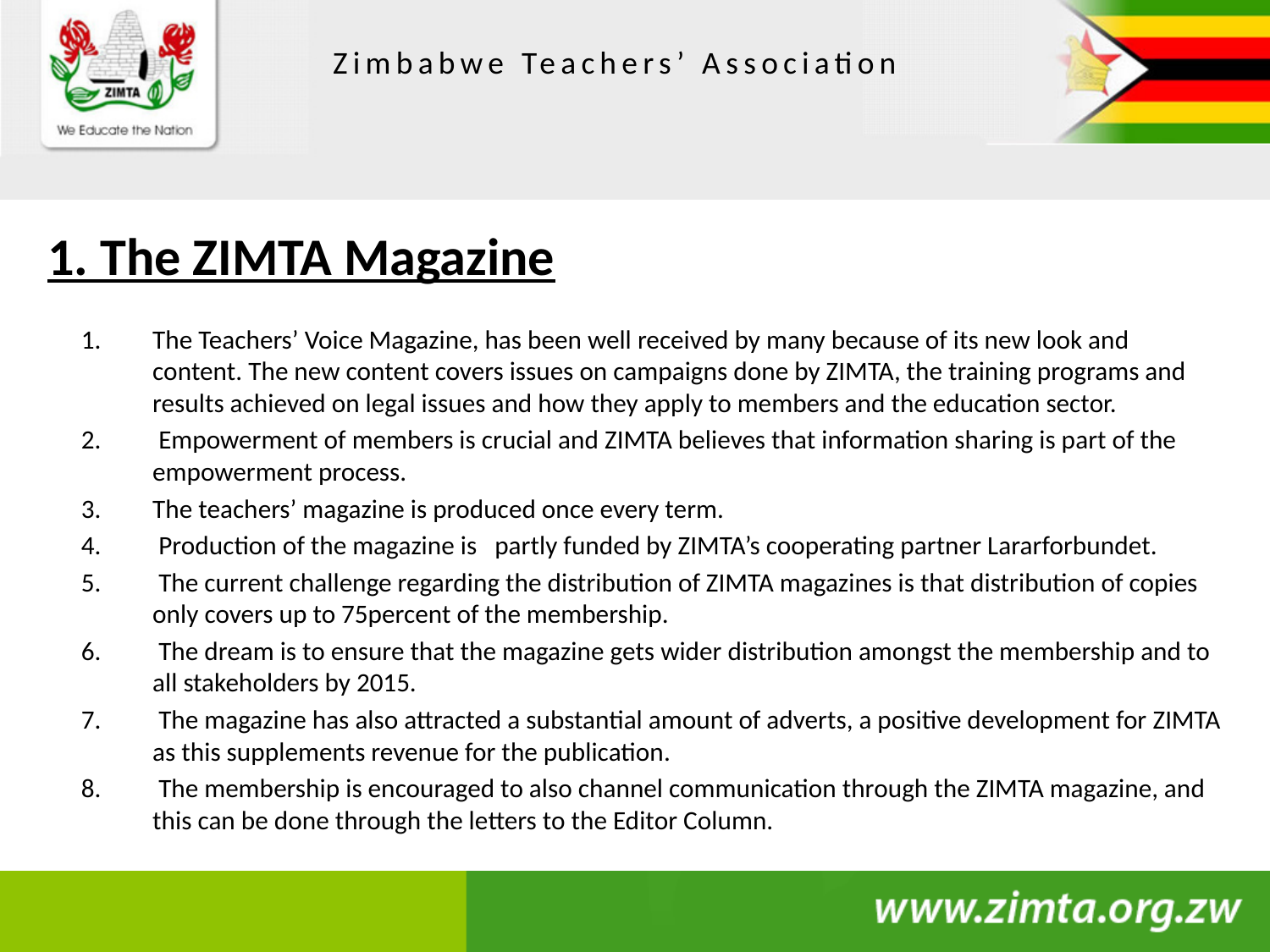

# 1. The ZIMTA Magazine
The Teachers’ Voice Magazine, has been well received by many because of its new look and content. The new content covers issues on campaigns done by ZIMTA, the training programs and results achieved on legal issues and how they apply to members and the education sector.
 Empowerment of members is crucial and ZIMTA believes that information sharing is part of the empowerment process.
The teachers’ magazine is produced once every term.
 Production of the magazine is   partly funded by ZIMTA’s cooperating partner Lararforbundet.
 The current challenge regarding the distribution of ZIMTA magazines is that distribution of copies only covers up to 75percent of the membership.
 The dream is to ensure that the magazine gets wider distribution amongst the membership and to all stakeholders by 2015.
 The magazine has also attracted a substantial amount of adverts, a positive development for ZIMTA as this supplements revenue for the publication.
 The membership is encouraged to also channel communication through the ZIMTA magazine, and this can be done through the letters to the Editor Column.